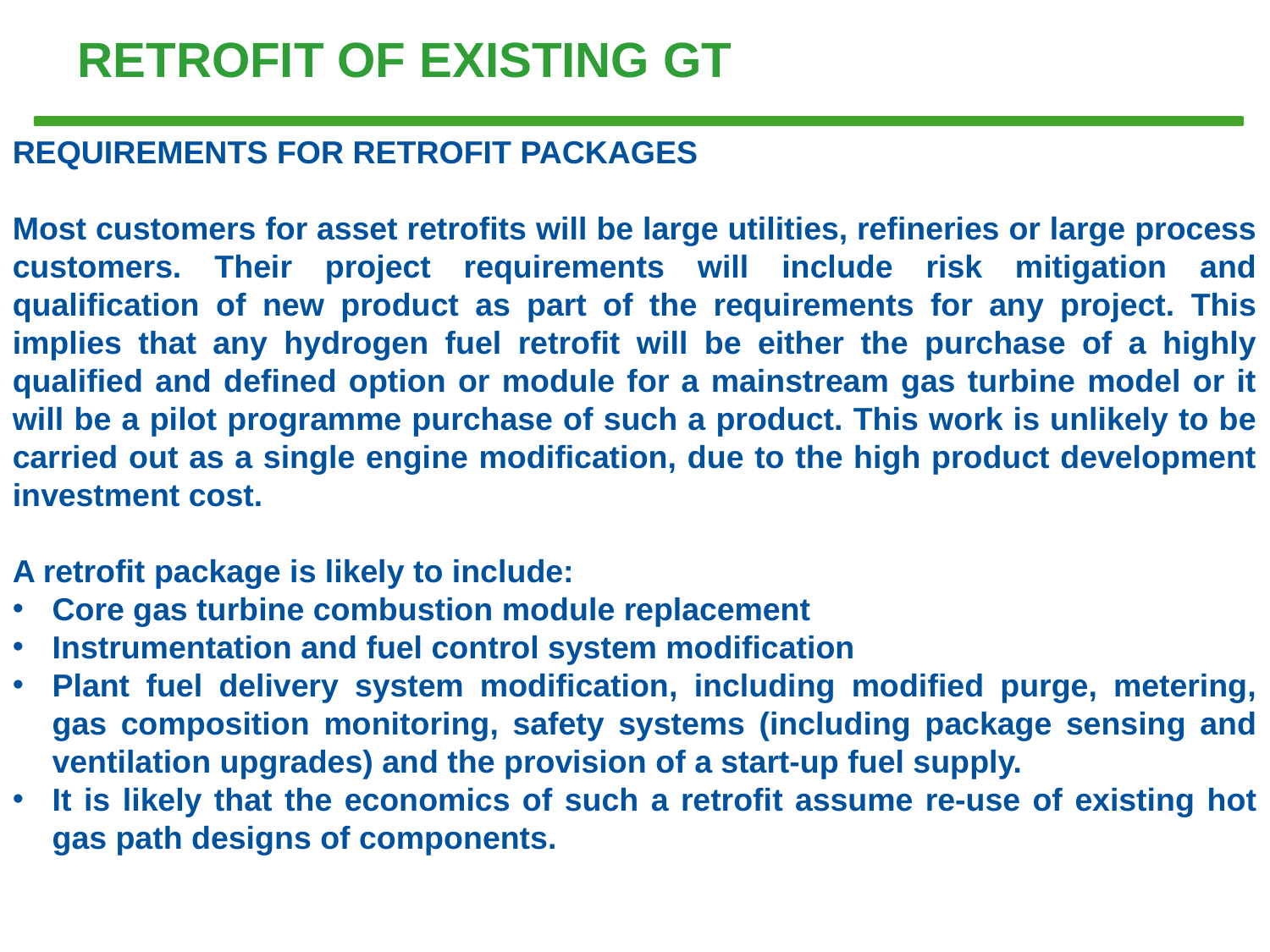

# RETROFIT OF EXISTING GT

REQUIREMENTS FOR RETROFIT PACKAGES

Most customers for asset retrofits will be large utilities, refineries or large process customers. Their project requirements will include risk mitigation and qualification of new product as part of the requirements for any project. This implies that any hydrogen fuel retrofit will be either the purchase of a highly qualified and defined option or module for a mainstream gas turbine model or it will be a pilot programme purchase of such a product. This work is unlikely to be carried out as a single engine modification, due to the high product development investment cost.

A retrofit package is likely to include:
Core gas turbine combustion module replacement
Instrumentation and fuel control system modification
Plant fuel delivery system modification, including modified purge, metering, gas composition monitoring, safety systems (including package sensing and ventilation upgrades) and the provision of a start-up fuel supply.
It is likely that the economics of such a retrofit assume re-use of existing hot gas path designs of components.
Tema V				                                                              Turbina de hidrógeno